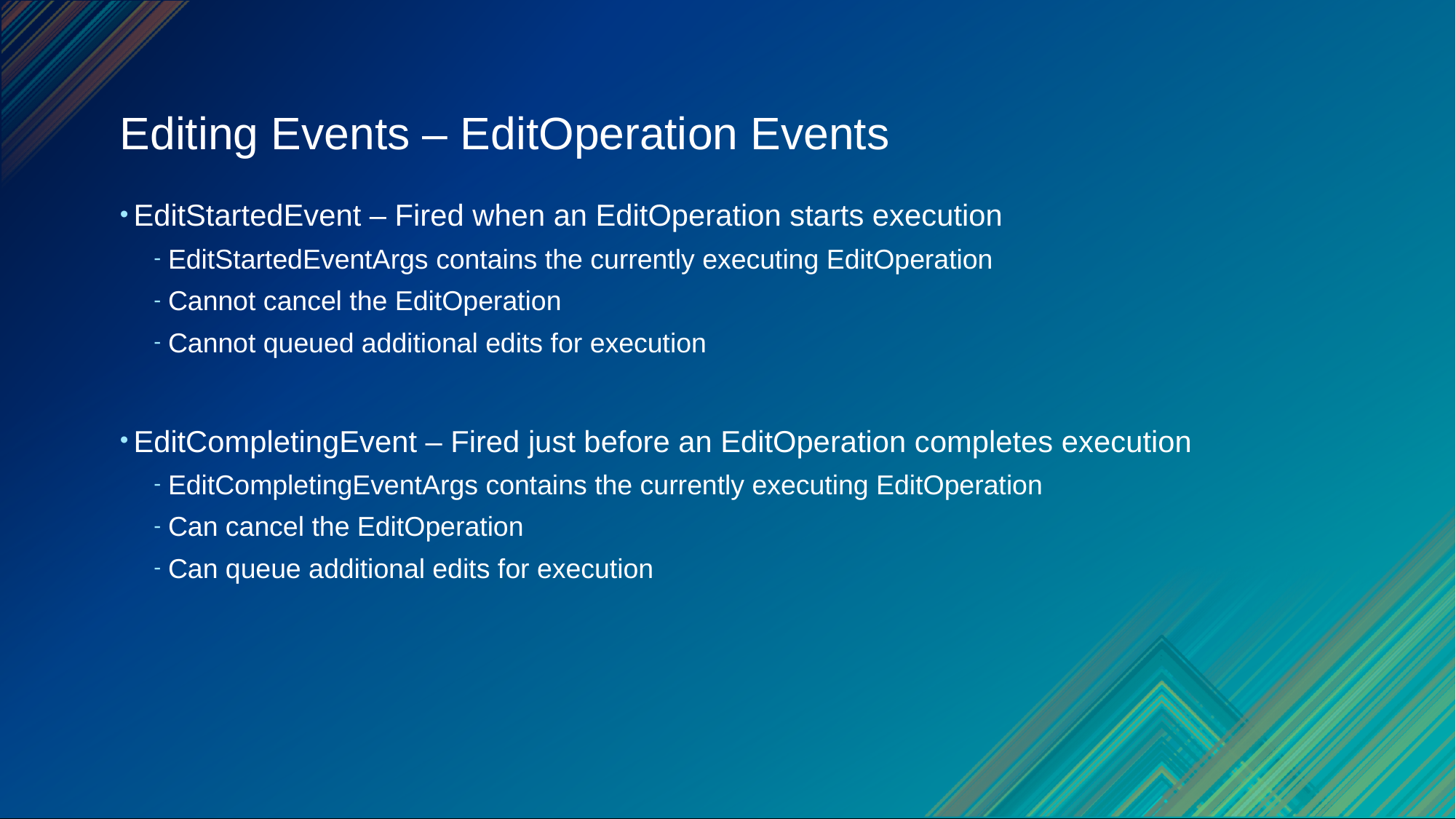

# Editing Events – EditOperation Events
EditStartedEvent – Fired when an EditOperation starts execution
EditStartedEventArgs contains the currently executing EditOperation
Cannot cancel the EditOperation
Cannot queued additional edits for execution

EditCompletingEvent – Fired just before an EditOperation completes execution
EditCompletingEventArgs contains the currently executing EditOperation
Can cancel the EditOperation
Can queue additional edits for execution